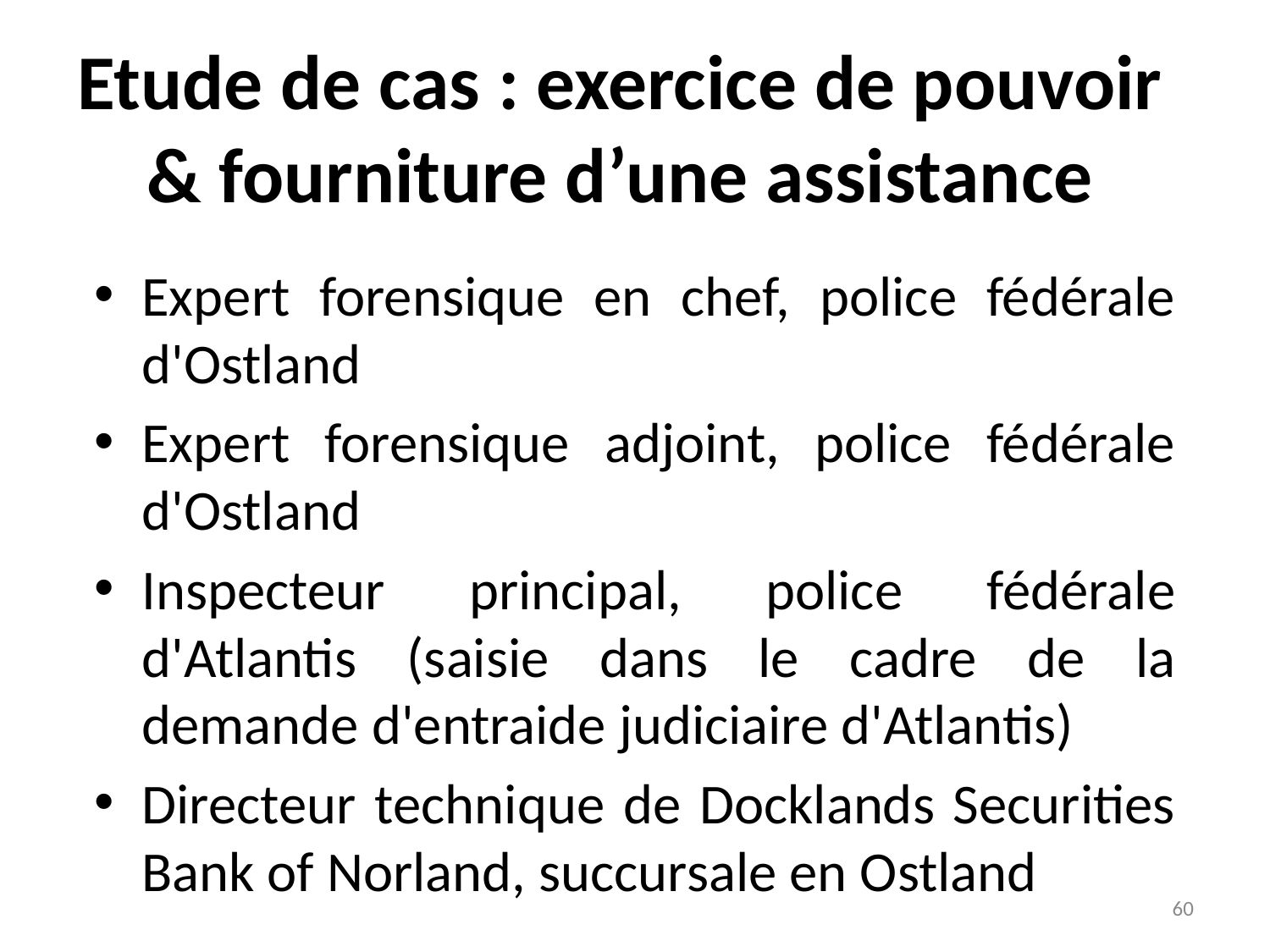

# Etude de cas : exercice de pouvoir & fourniture d’une assistance
Expert forensique en chef, police fédérale d'Ostland
Expert forensique adjoint, police fédérale d'Ostland
Inspecteur principal, police fédérale d'Atlantis (saisie dans le cadre de la demande d'entraide judiciaire d'Atlantis)
Directeur technique de Docklands Securities Bank of Norland, succursale en Ostland
60